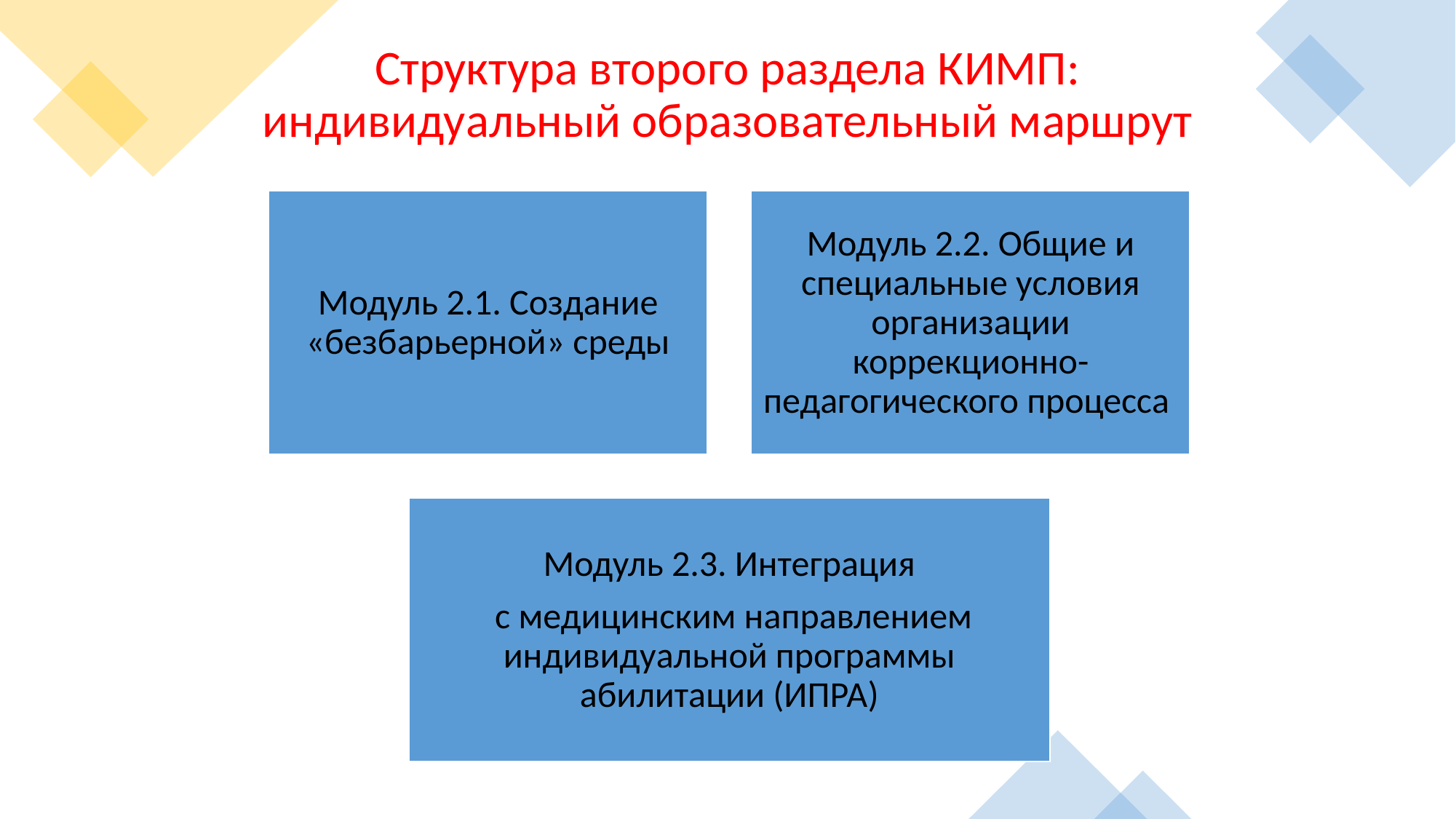

# Структура второго раздела КИМП: индивидуальный образовательный маршрут

Модуль 2.1. Создание «безбарьерной» среды
Модуль 2.2. Общие и специальные условия организации коррекционно-педагогического процесса
Модуль 2.3. Интеграция
 с медицинским направлением индивидуальной программы абилитации (ИПРА)